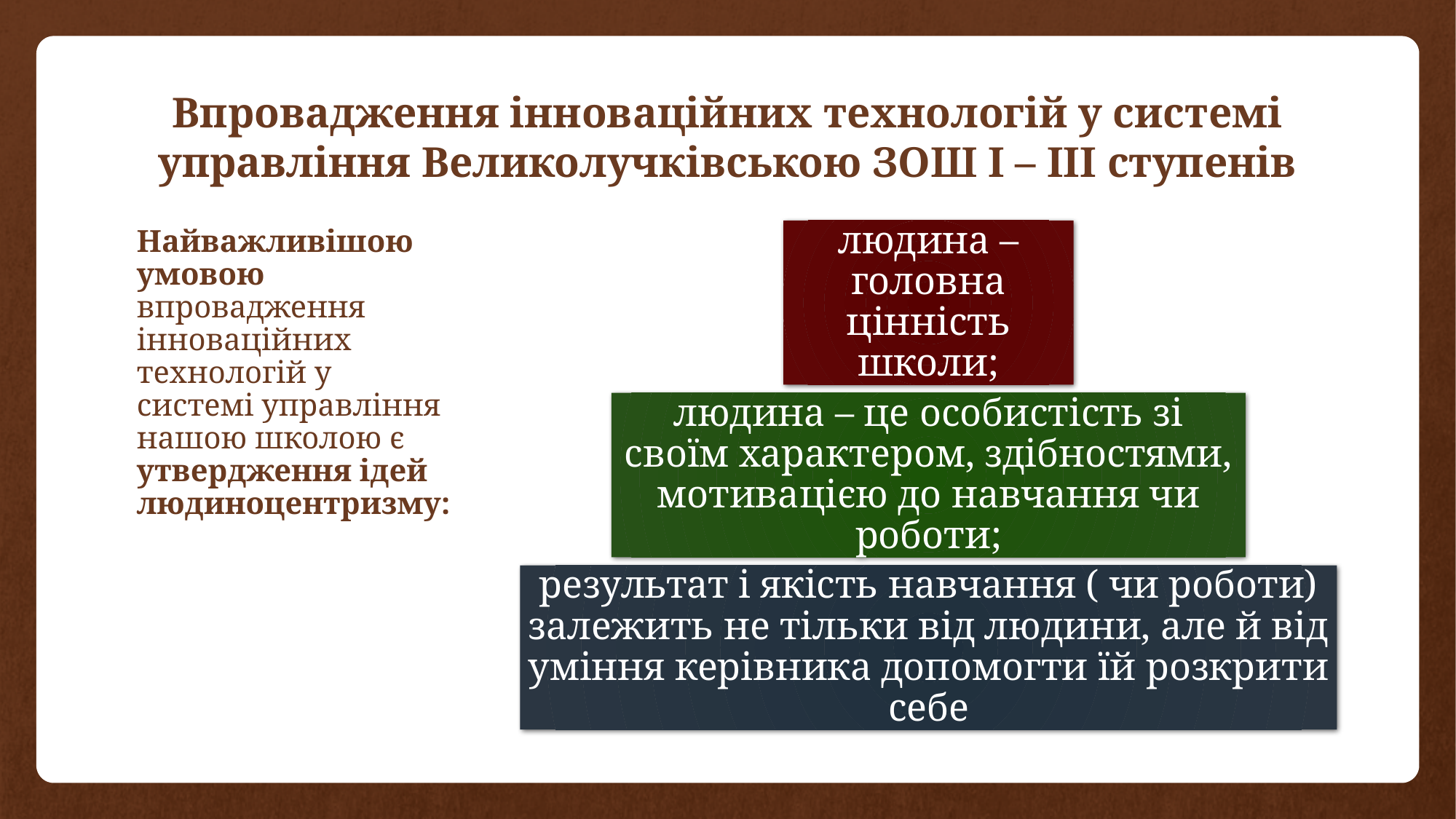

# Впровадження інноваційних технологій у системі управління Великолучківською ЗОШ І – ІІІ ступенів
людина – головна цінність школи;
людина – це особистість зі своїм характером, здібностями, мотивацією до навчання чи роботи;
результат і якість навчання ( чи роботи) залежить не тільки від людини, але й від уміння керівника допомогти їй розкрити себе
Найважливішою умовою впровадження інноваційних технологій у системі управління нашою школою є утвердження ідей людиноцентризму: